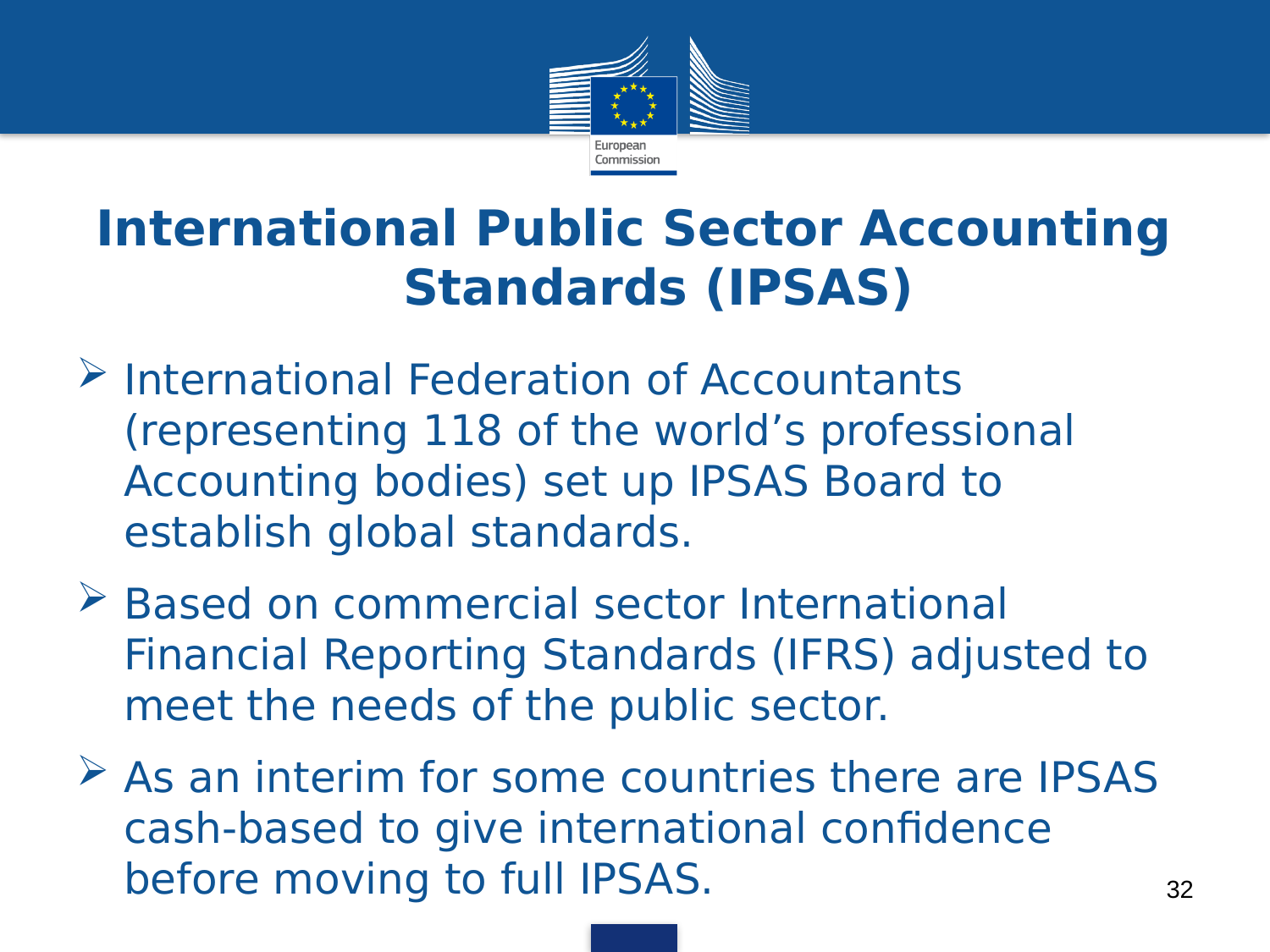

# International Public Sector Accounting Standards (IPSAS)
International Federation of Accountants (representing 118 of the world’s professional Accounting bodies) set up IPSAS Board to establish global standards.
Based on commercial sector International Financial Reporting Standards (IFRS) adjusted to meet the needs of the public sector.
As an interim for some countries there are IPSAS cash-based to give international confidence before moving to full IPSAS.
32